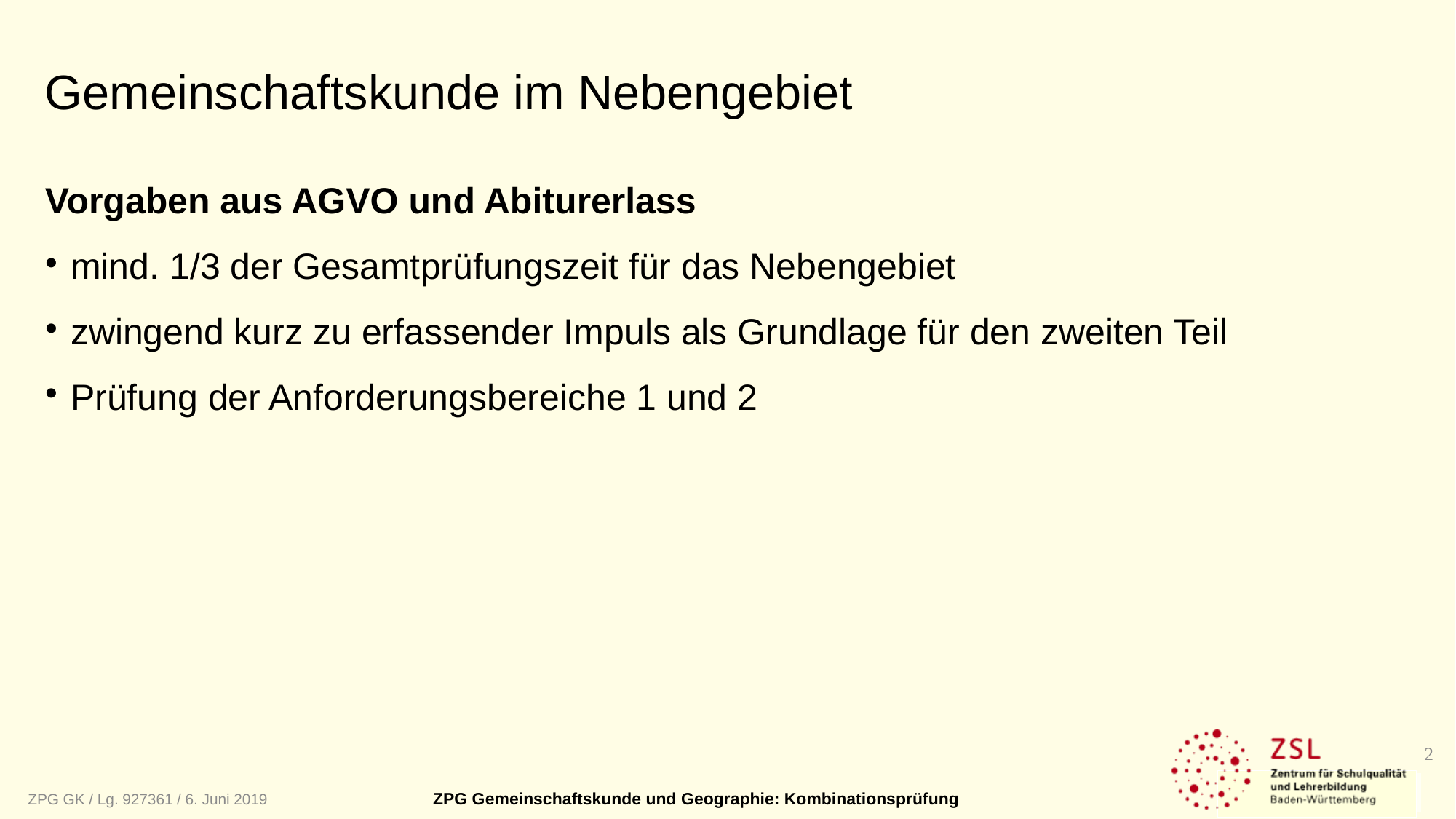

Gemeinschaftskunde im Nebengebiet

Vorgaben aus AGVO und Abiturerlass
mind. 1/3 der Gesamtprüfungszeit für das Nebengebiet
zwingend kurz zu erfassender Impuls als Grundlage für den zweiten Teil
Prüfung der Anforderungsbereiche 1 und 2
2
ZPG GK / Lg. 927361 / 6. Juni 2019